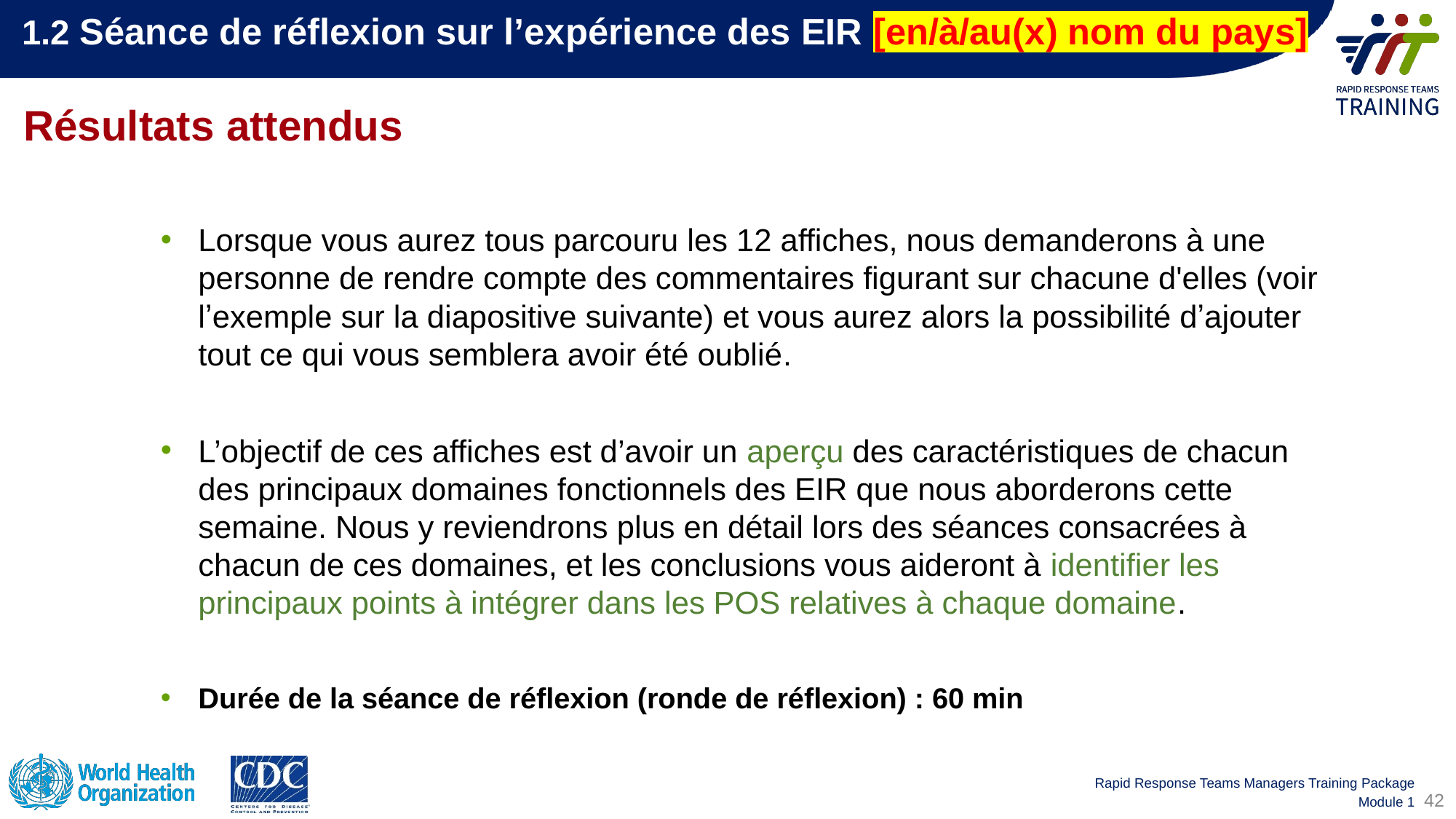

1.2 Séance de réflexion sur lʼexpérience des EIR [en/à/au(x) nom du pays]

Résultats attendus

Lorsque vous aurez tous parcouru les 12 affiches, nous demanderons à une personne de rendre compte des commentaires figurant sur chacune d'elles (voir lʼexemple sur la diapositive suivante) et vous aurez alors la possibilité dʼajouter tout ce qui vous semblera avoir été oublié.

L’objectif de ces affiches est d’avoir un aperçu des caractéristiques de chacun des principaux domaines fonctionnels des EIR que nous aborderons cette semaine. Nous y reviendrons plus en détail lors des séances consacrées à chacun de ces domaines, et les conclusions vous aideront à identifier les principaux points à intégrer dans les POS relatives à chaque domaine.

Durée de la séance de réflexion (ronde de réflexion) : 60 min

42